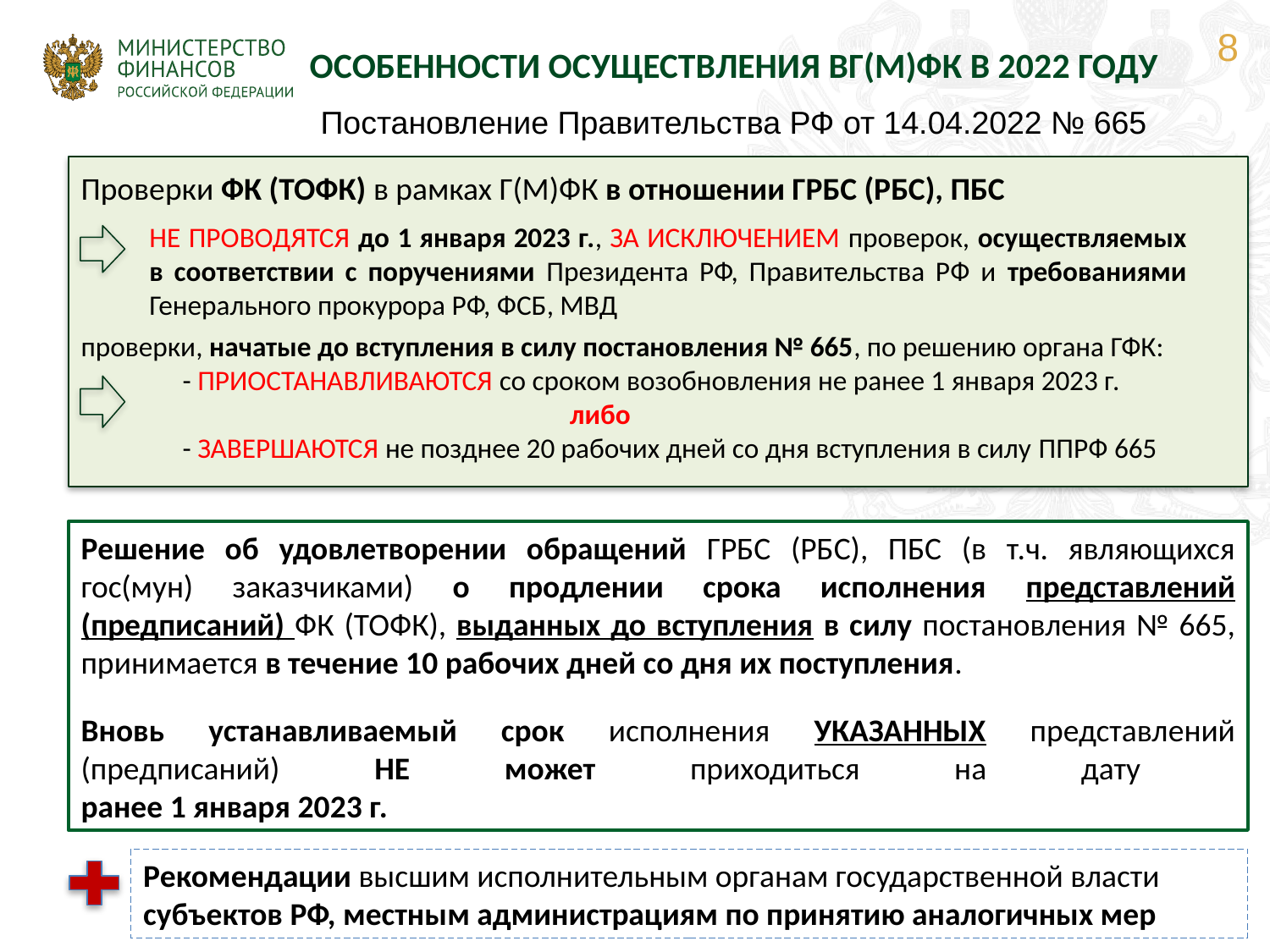

8
| ОСОБЕННОСТИ ОСУЩЕСТВЛЕНИЯ ВГ(М)ФК В 2022 ГОДУ |
| --- |
Постановление Правительства РФ от 14.04.2022 № 665

Проверки ФК (ТОФК) в рамках Г(М)ФК в отношении ГРБС (РБС), ПБС
НЕ ПРОВОДЯТСЯ до 1 января 2023 г., ЗА ИСКЛЮЧЕНИЕМ проверок, осуществляемых в соответствии с поручениями Президента РФ, Правительства РФ и требованиями Генерального прокурора РФ, ФСБ, МВД

проверки, начатые до вступления в силу постановления № 665, по решению органа ГФК:
                - ПРИОСТАНАВЛИВАЮТСЯ со сроком возобновления не ранее 1 января 2023 г.
                                                                             либо
                - ЗАВЕРШАЮТСЯ не позднее 20 рабочих дней со дня вступления в силу ППРФ 665

Решение об удовлетворении обращений ГРБС (РБС), ПБС (в т.ч. являющихся гос(мун) заказчиками) о продлении срока исполнения представлений (предписаний) ФК (ТОФК), выданных до вступления в силу постановления № 665, принимается в течение 10 рабочих дней со дня их поступления.

Вновь устанавливаемый срок исполнения УКАЗАННЫХ представлений (предписаний) НЕ может приходиться на дату
ранее 1 января 2023 г.
Рекомендации высшим исполнительным органам государственной власти субъектов РФ, местным администрациям по принятию аналогичных мер